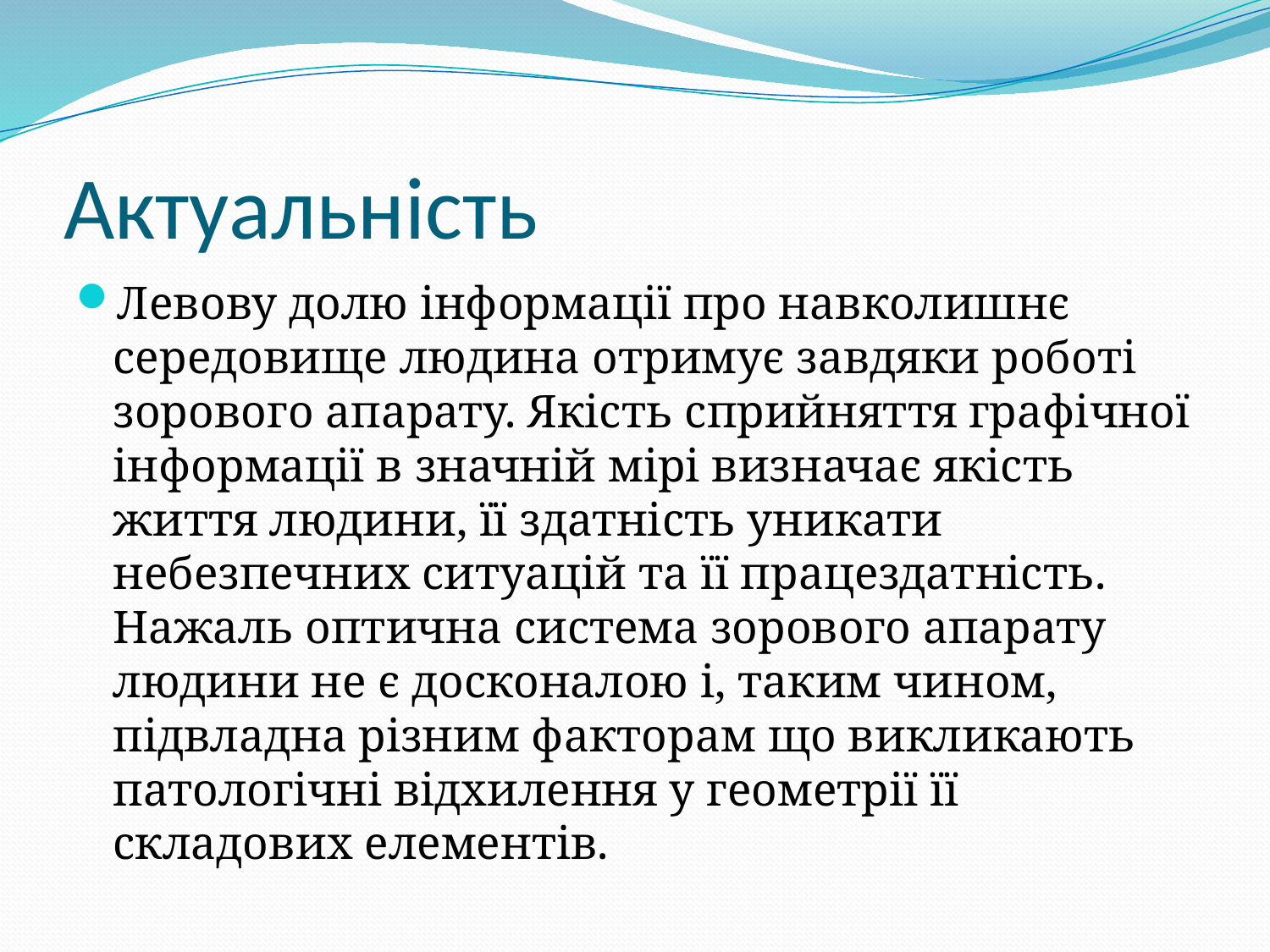

# Актуальність
Левову долю інформації про навколишнє середовище людина отримує завдяки роботі зорового апарату. Якість сприйняття графічної інформації в значній мірі визначає якість життя людини, її здатність уникати небезпечних ситуацій та її працездатність. Нажаль оптична система зорового апарату людини не є досконалою і, таким чином, підвладна різним факторам що викликають патологічні відхилення у геометрії її складових елементів.